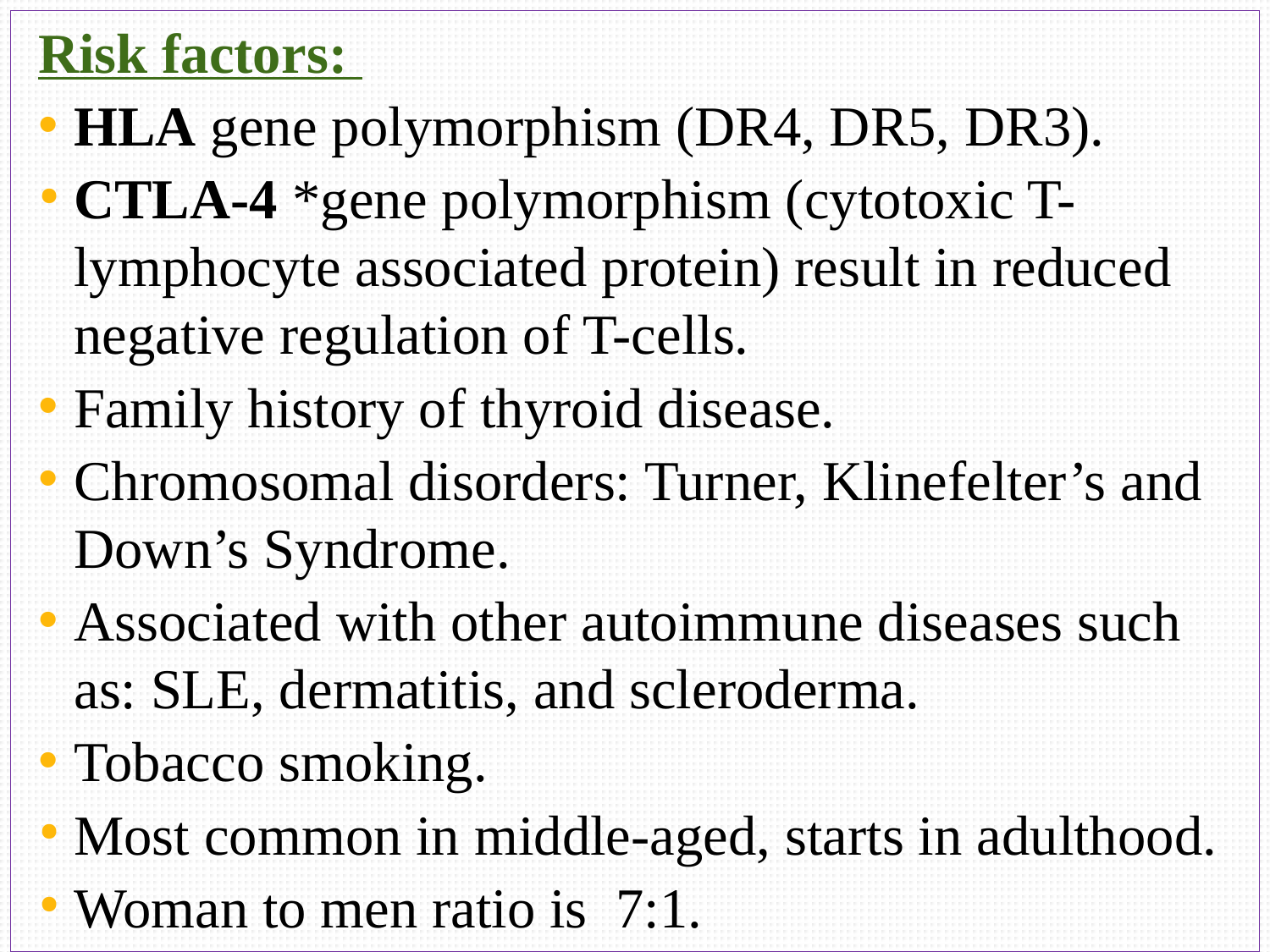

Risk factors:
HLA gene polymorphism (DR4, DR5, DR3).
CTLA-4 *gene polymorphism (cytotoxic T-lymphocyte associated protein) result in reduced negative regulation of T-cells.
Family history of thyroid disease.
Chromosomal disorders: Turner, Klinefelter’s and  Down’s Syndrome.
Associated with other autoimmune diseases such as: SLE, dermatitis, and scleroderma.
Tobacco smoking.
Most common in middle-aged, starts in adulthood.
Woman to men ratio is  7:1.